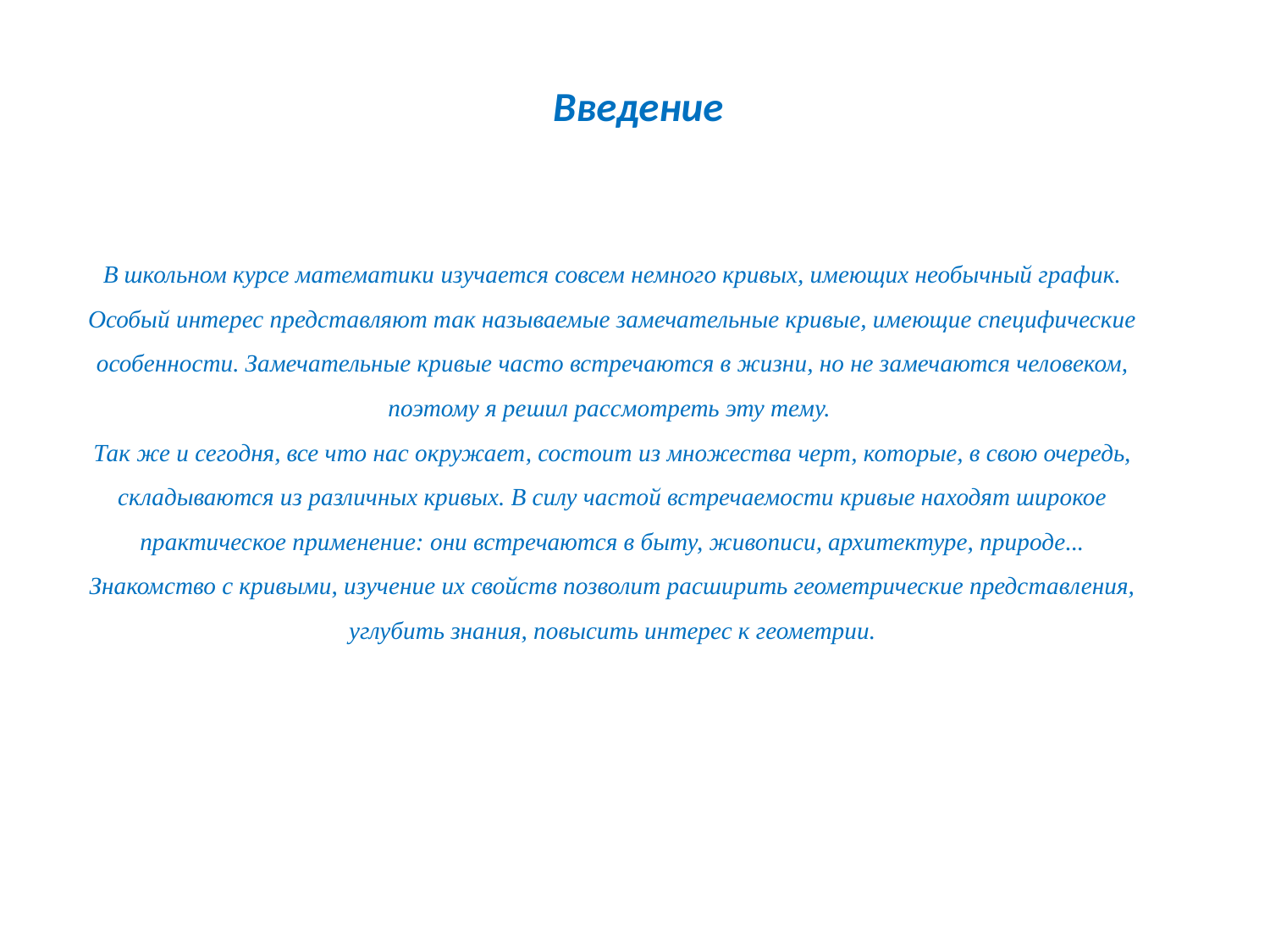

Введение
# В школьном курсе математики изучается совсем немного кривых, имеющих необычный график. Особый интерес представляют так называемые замечательные кривые, имеющие специфические особенности. Замечательные кривые часто встречаются в жизни, но не замечаются человеком, поэтому я решил рассмотреть эту тему. Так же и сегодня, все что нас окружает, состоит из множества черт, которые, в свою очередь, складываются из различных кривых. В силу частой встречаемости кривые находят широкое практическое применение: они встречаются в быту, живописи, архитектуре, природе... Знакомство с кривыми, изучение их свойств позволит расширить геометрические представления, углубить знания, повысить интерес к геометрии.